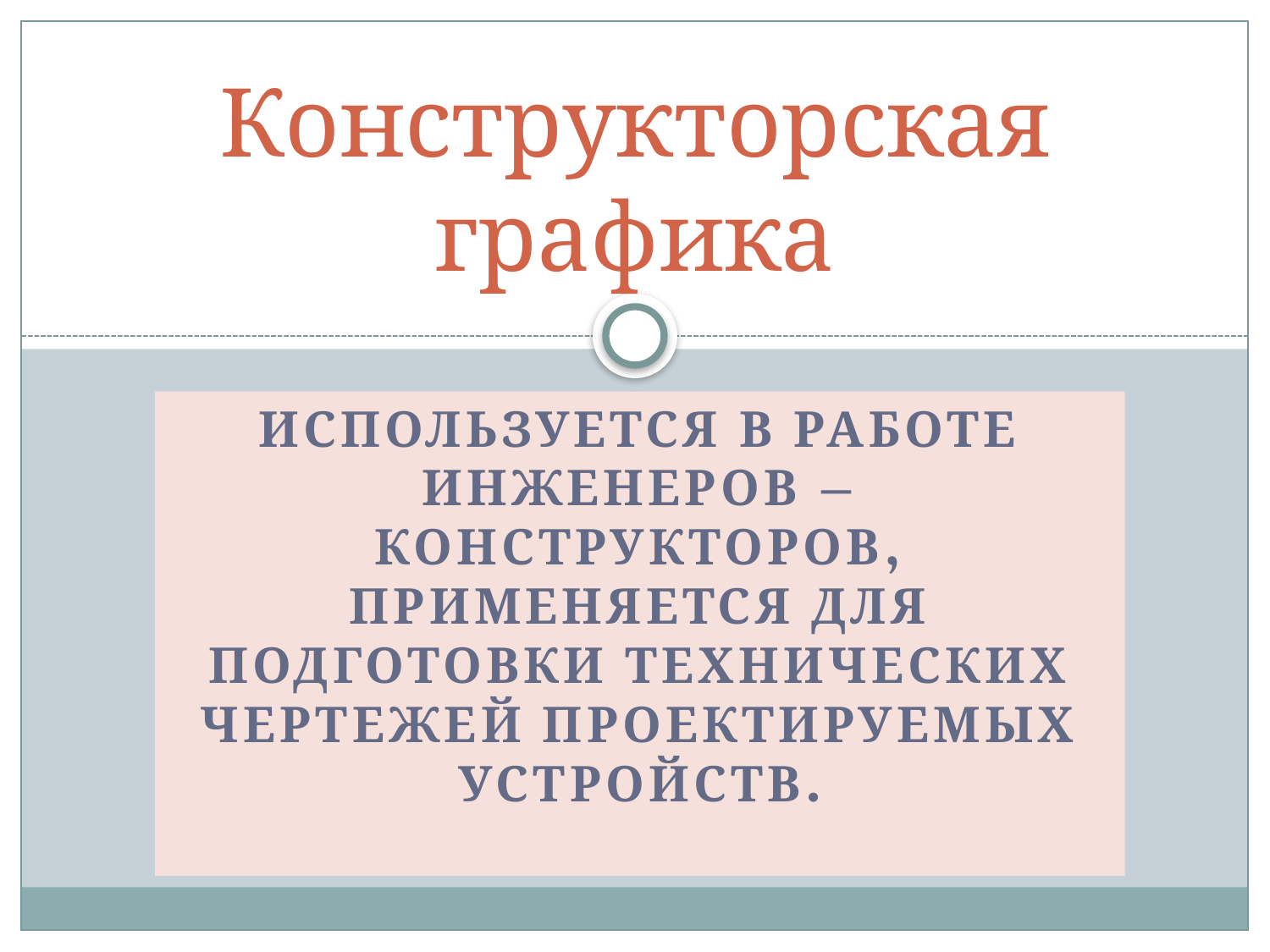

# Конструкторская графика
Используется в работе инженеров – конструкторов, применяется для подготовки технических чертежей проектируемых устройств.